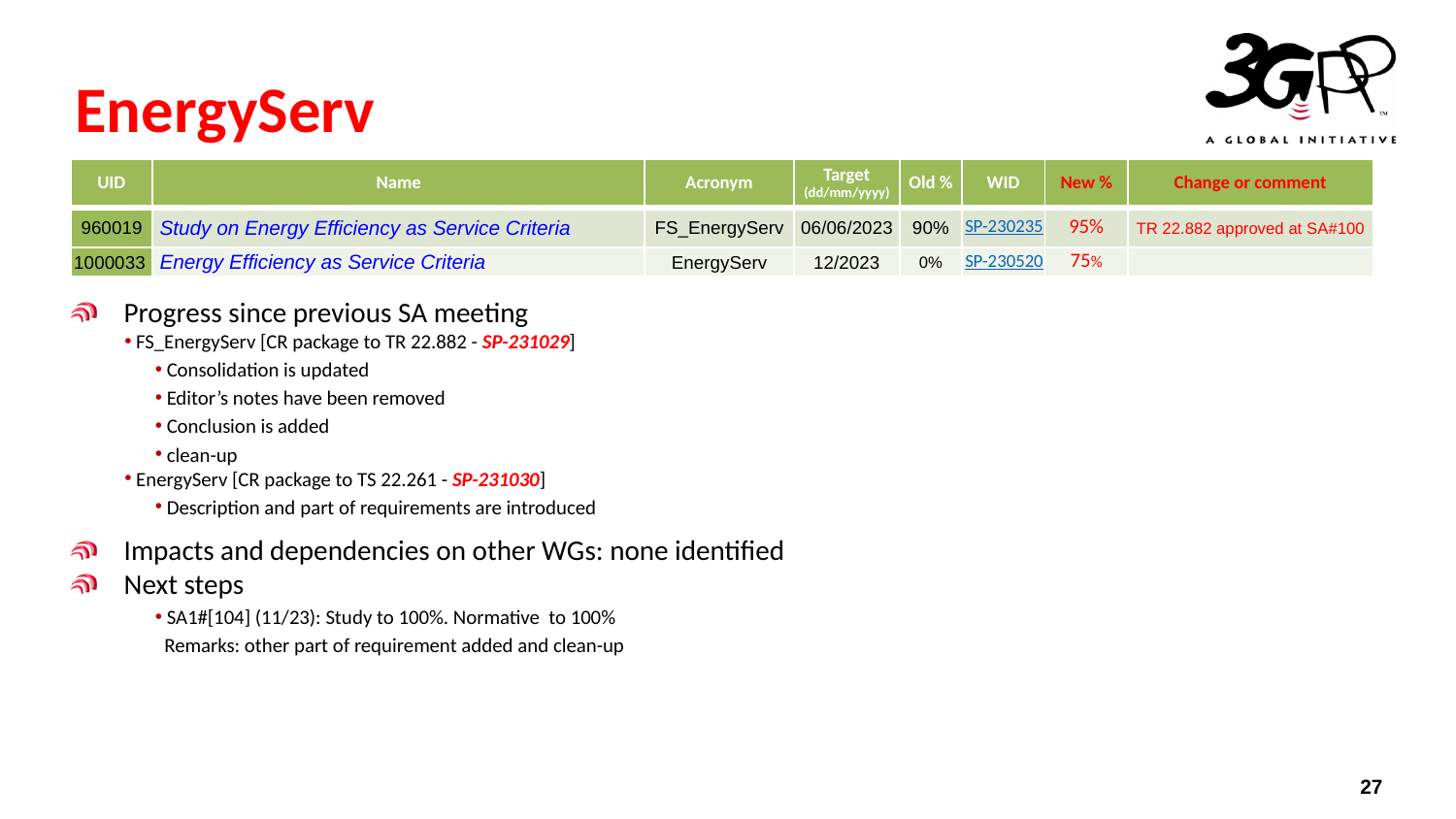

# EnergyServ
| UID | Name | Acronym | Target (dd/mm/yyyy) | Old % | WID | New % | Change or comment |
| --- | --- | --- | --- | --- | --- | --- | --- |
| 960019 | Study on Energy Efficiency as Service Criteria | FS\_EnergyServ | 06/06/2023 | 90% | SP-230235 | 95% | TR 22.882 approved at SA#100 |
| 1000033 | Energy Efficiency as Service Criteria | EnergyServ | 12/2023 | 0% | SP-230520 | 75% |  |
Progress since previous SA meeting
 FS_EnergyServ [CR package to TR 22.882 - SP-231029]
 Consolidation is updated
 Editor’s notes have been removed
 Conclusion is added
 clean-up
 EnergyServ [CR package to TS 22.261 - SP-231030]
 Description and part of requirements are introduced

Impacts and dependencies on other WGs: none identified
Next steps
 SA1#[104] (11/23): Study to 100%. Normative  to 100%
  Remarks: other part of requirement added and clean-up